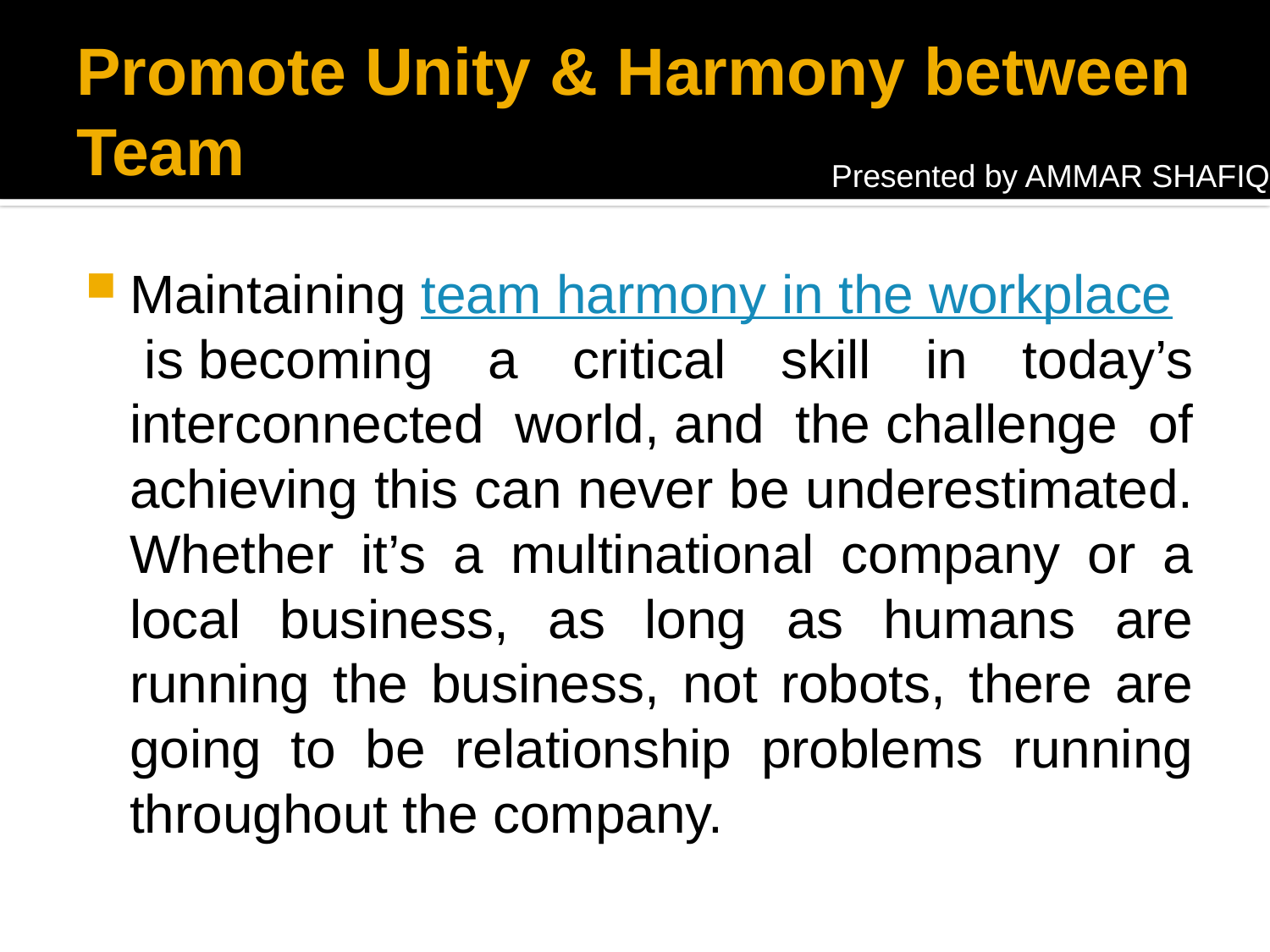

# Promote Unity & Harmony between Team
Presented by AMMAR SHAFIQ
Maintaining team harmony in the workplace is becoming a critical skill in today’s interconnected world, and the challenge of achieving this can never be underestimated. Whether it’s a multinational company or a local business, as long as humans are running the business, not robots, there are going to be relationship problems running throughout the company.